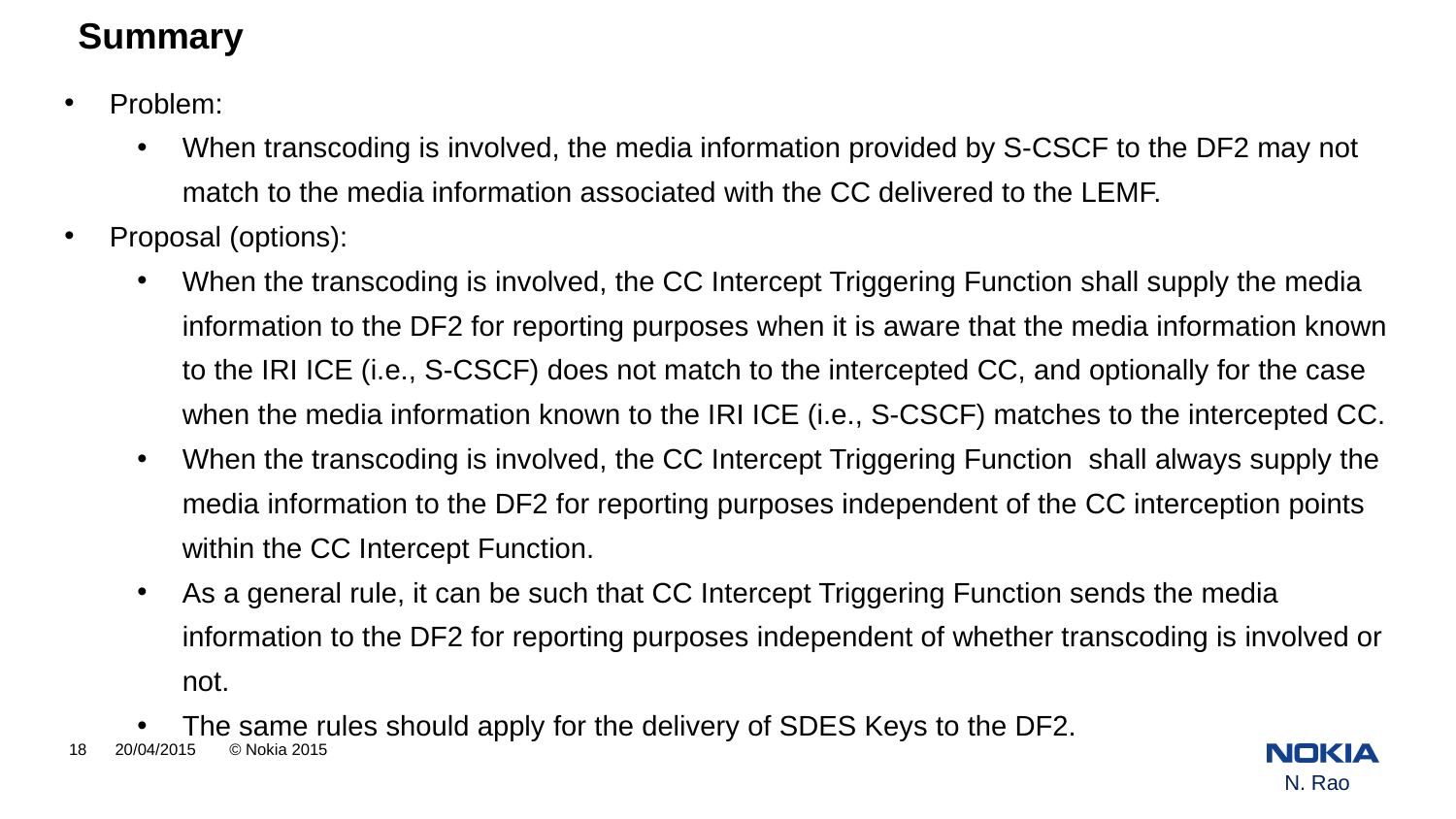

Summary
Problem:
When transcoding is involved, the media information provided by S-CSCF to the DF2 may not match to the media information associated with the CC delivered to the LEMF.
Proposal (options):
When the transcoding is involved, the CC Intercept Triggering Function shall supply the media information to the DF2 for reporting purposes when it is aware that the media information known to the IRI ICE (i.e., S-CSCF) does not match to the intercepted CC, and optionally for the case when the media information known to the IRI ICE (i.e., S-CSCF) matches to the intercepted CC.
When the transcoding is involved, the CC Intercept Triggering Function  shall always supply the media information to the DF2 for reporting purposes independent of the CC interception points within the CC Intercept Function.
As a general rule, it can be such that CC Intercept Triggering Function sends the media information to the DF2 for reporting purposes independent of whether transcoding is involved or not.
The same rules should apply for the delivery of SDES Keys to the DF2.